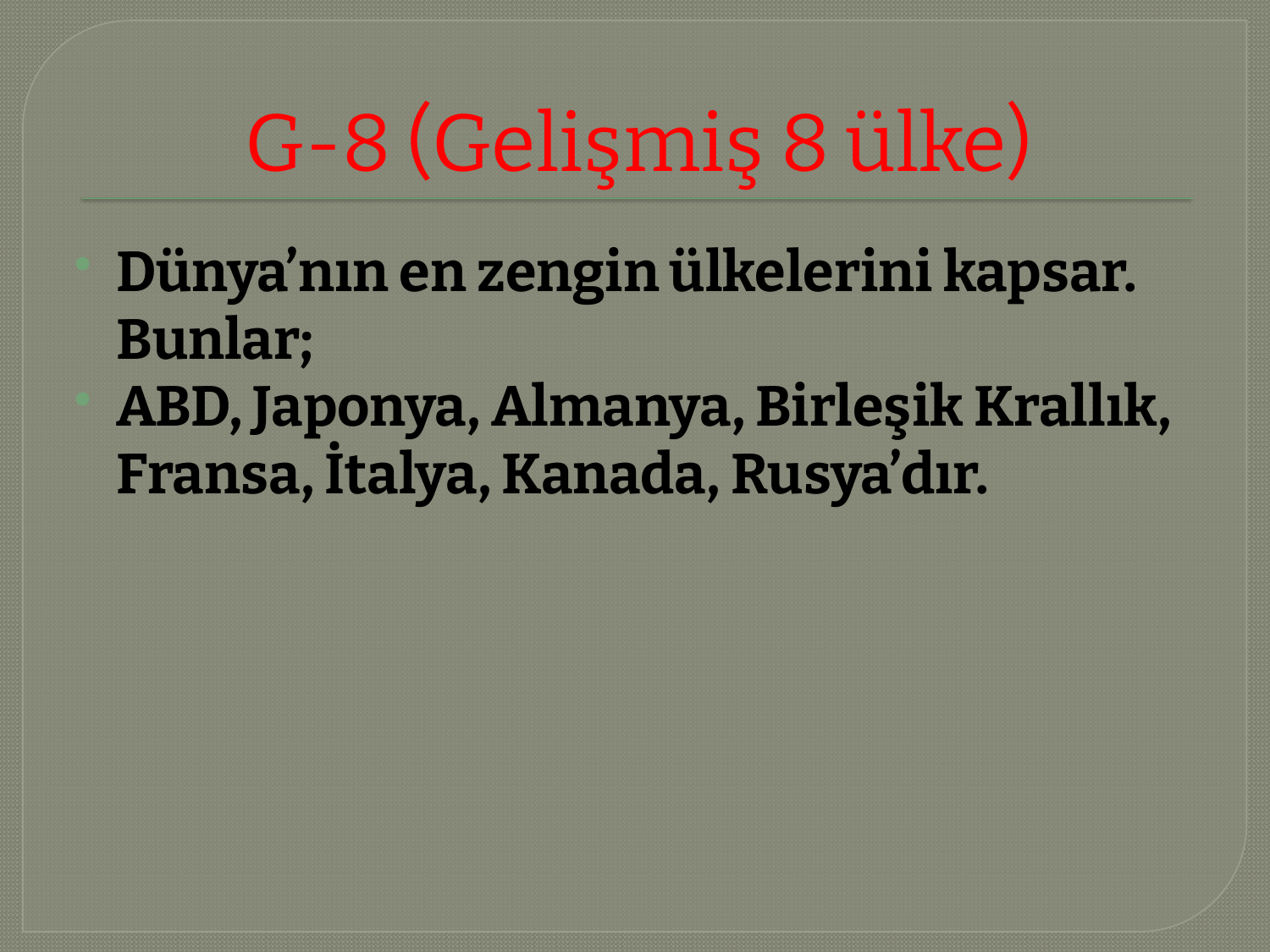

# G-8 (Gelişmiş 8 ülke)
Dünya’nın en zengin ülkelerini kapsar. Bunlar;
ABD, Japonya, Almanya, Birleşik Krallık, Fransa, İtalya, Kanada, Rusya’dır.